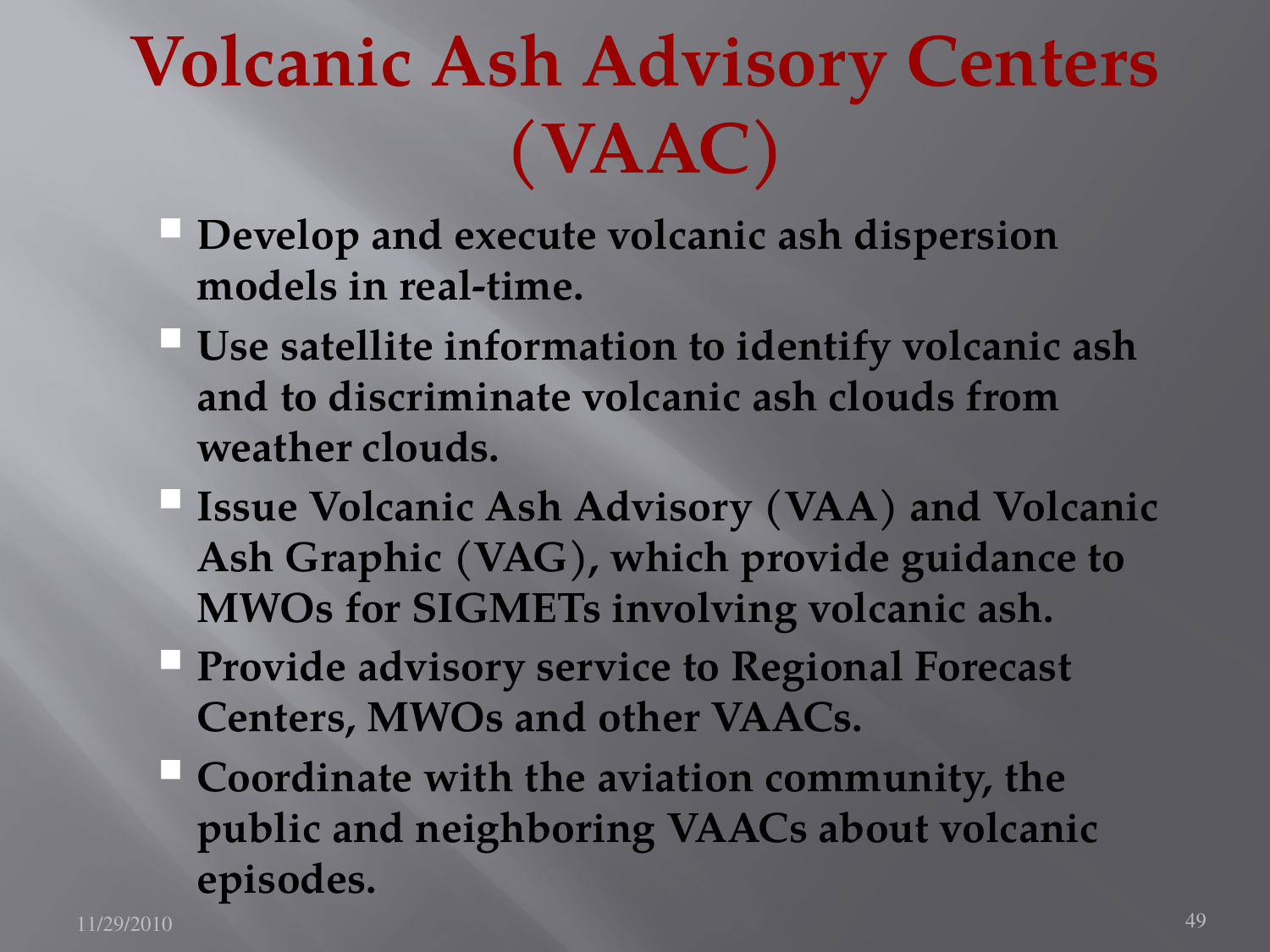

# Volcanic Ash Advisory Centers (VAAC)
Develop and execute volcanic ash dispersion models in real-time.
Use satellite information to identify volcanic ash and to discriminate volcanic ash clouds from weather clouds.
Issue Volcanic Ash Advisory (VAA) and Volcanic Ash Graphic (VAG), which provide guidance to MWOs for SIGMETs involving volcanic ash.
Provide advisory service to Regional Forecast Centers, MWOs and other VAACs.
Coordinate with the aviation community, the public and neighboring VAACs about volcanic episodes.

11/29/2010
49